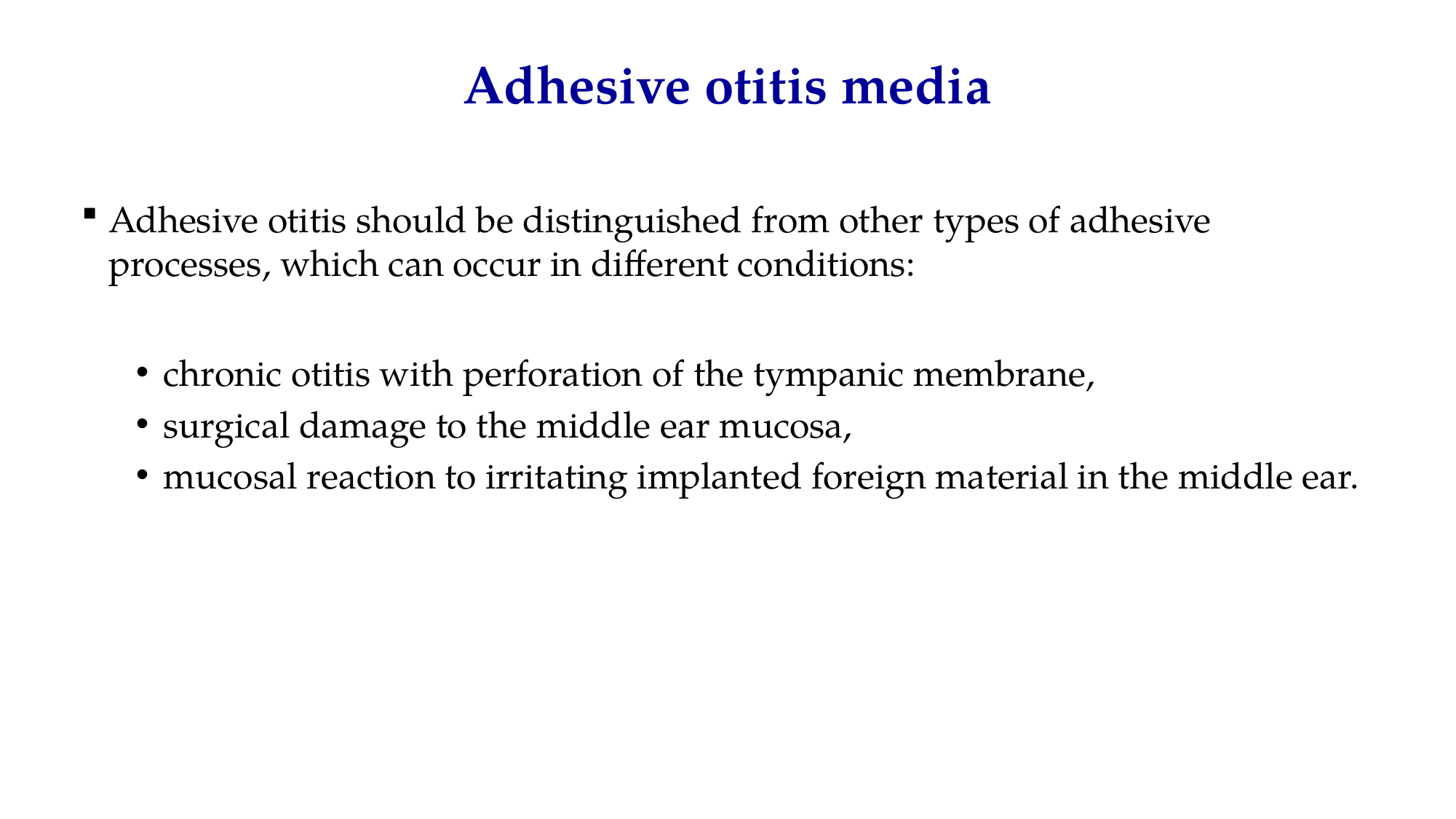

Adhesive otitis media
Adhesive otitis should be distinguished from other types of adhesive processes, which can occur in different conditions:

chronic otitis with perforation of the tympanic membrane,
surgical damage to the middle ear mucosa,
mucosal reaction to irritating implanted foreign material in the middle ear.